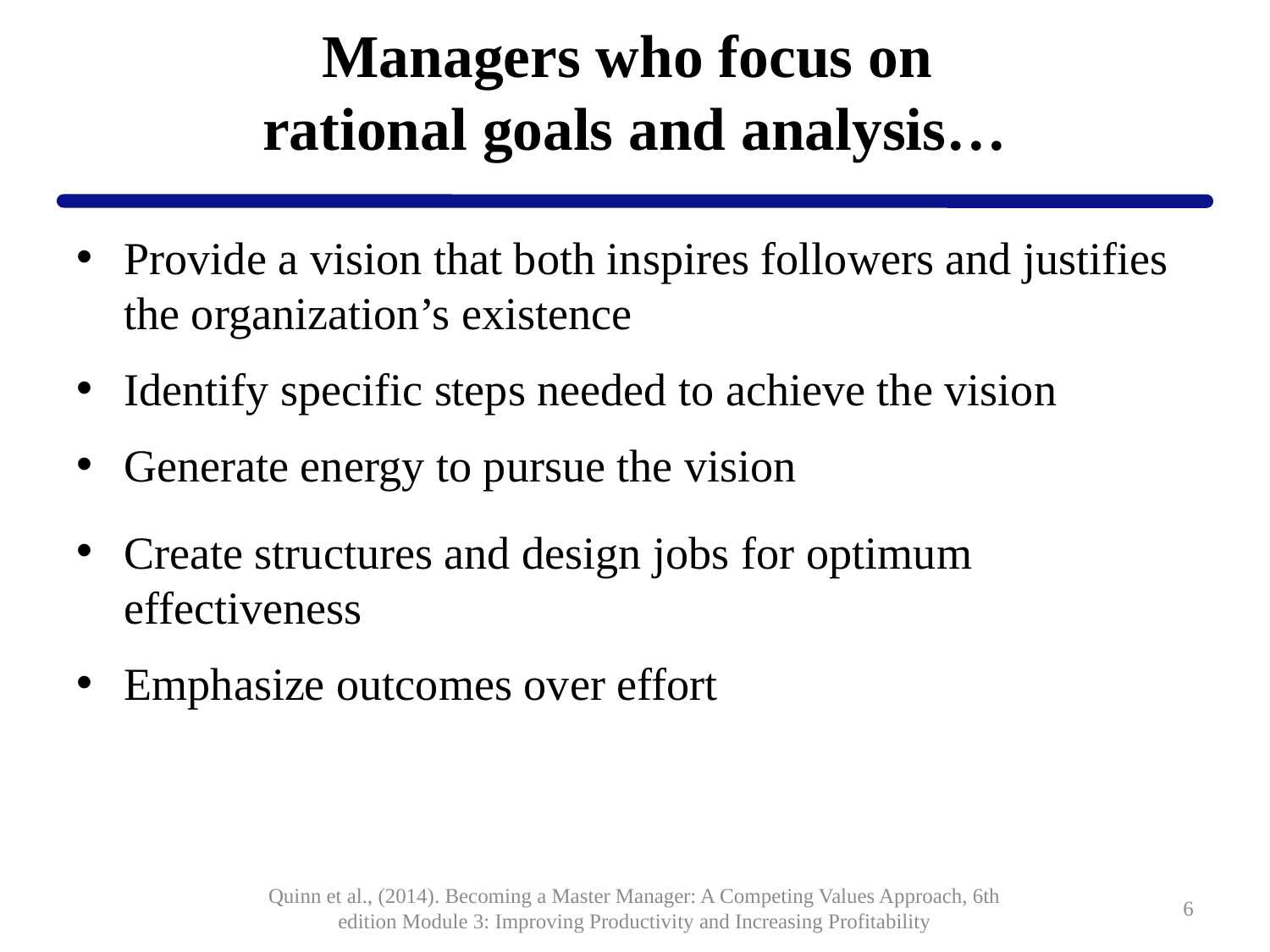

# Managers who focus on rational goals and analysis…
Provide a vision that both inspires followers and justifies the organization’s existence
Identify specific steps needed to achieve the vision
Generate energy to pursue the vision
Create structures and design jobs for optimum effectiveness
Emphasize outcomes over effort
Quinn et al., (2014). Becoming a Master Manager: A Competing Values Approach, 6th edition Module 3: Improving Productivity and Increasing Profitability
6